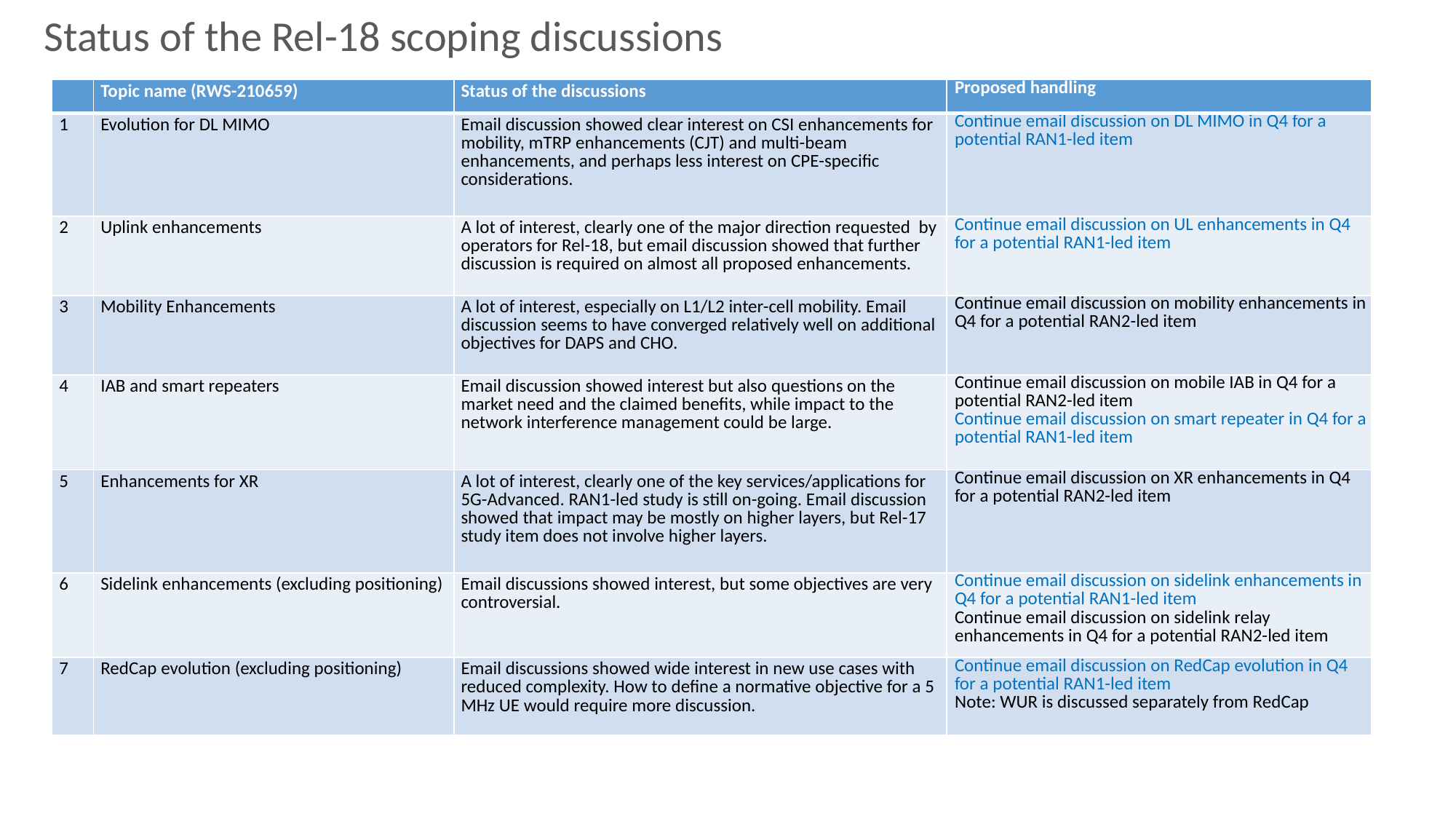

Status of the Rel-18 scoping discussions
#
|  | Topic name (RWS-210659) | Status of the discussions | Proposed handling |
| --- | --- | --- | --- |
| 1 | Evolution for DL MIMO | Email discussion showed clear interest on CSI enhancements for mobility, mTRP enhancements (CJT) and multi-beam enhancements, and perhaps less interest on CPE-specific considerations. | Continue email discussion on DL MIMO in Q4 for a potential RAN1-led item |
| 2 | Uplink enhancements | A lot of interest, clearly one of the major direction requested by operators for Rel-18, but email discussion showed that further discussion is required on almost all proposed enhancements. | Continue email discussion on UL enhancements in Q4 for a potential RAN1-led item |
| 3 | Mobility Enhancements | A lot of interest, especially on L1/L2 inter-cell mobility. Email discussion seems to have converged relatively well on additional objectives for DAPS and CHO. | Continue email discussion on mobility enhancements in Q4 for a potential RAN2-led item |
| 4 | IAB and smart repeaters | Email discussion showed interest but also questions on the market need and the claimed benefits, while impact to the network interference management could be large. | Continue email discussion on mobile IAB in Q4 for a potential RAN2-led item Continue email discussion on smart repeater in Q4 for a potential RAN1-led item |
| 5 | Enhancements for XR | A lot of interest, clearly one of the key services/applications for 5G-Advanced. RAN1-led study is still on-going. Email discussion showed that impact may be mostly on higher layers, but Rel-17 study item does not involve higher layers. | Continue email discussion on XR enhancements in Q4 for a potential RAN2-led item |
| 6 | Sidelink enhancements (excluding positioning) | Email discussions showed interest, but some objectives are very controversial. | Continue email discussion on sidelink enhancements in Q4 for a potential RAN1-led item Continue email discussion on sidelink relay enhancements in Q4 for a potential RAN2-led item |
| 7 | RedCap evolution (excluding positioning) | Email discussions showed wide interest in new use cases with reduced complexity. How to define a normative objective for a 5 MHz UE would require more discussion. | Continue email discussion on RedCap evolution in Q4 for a potential RAN1-led item Note: WUR is discussed separately from RedCap |